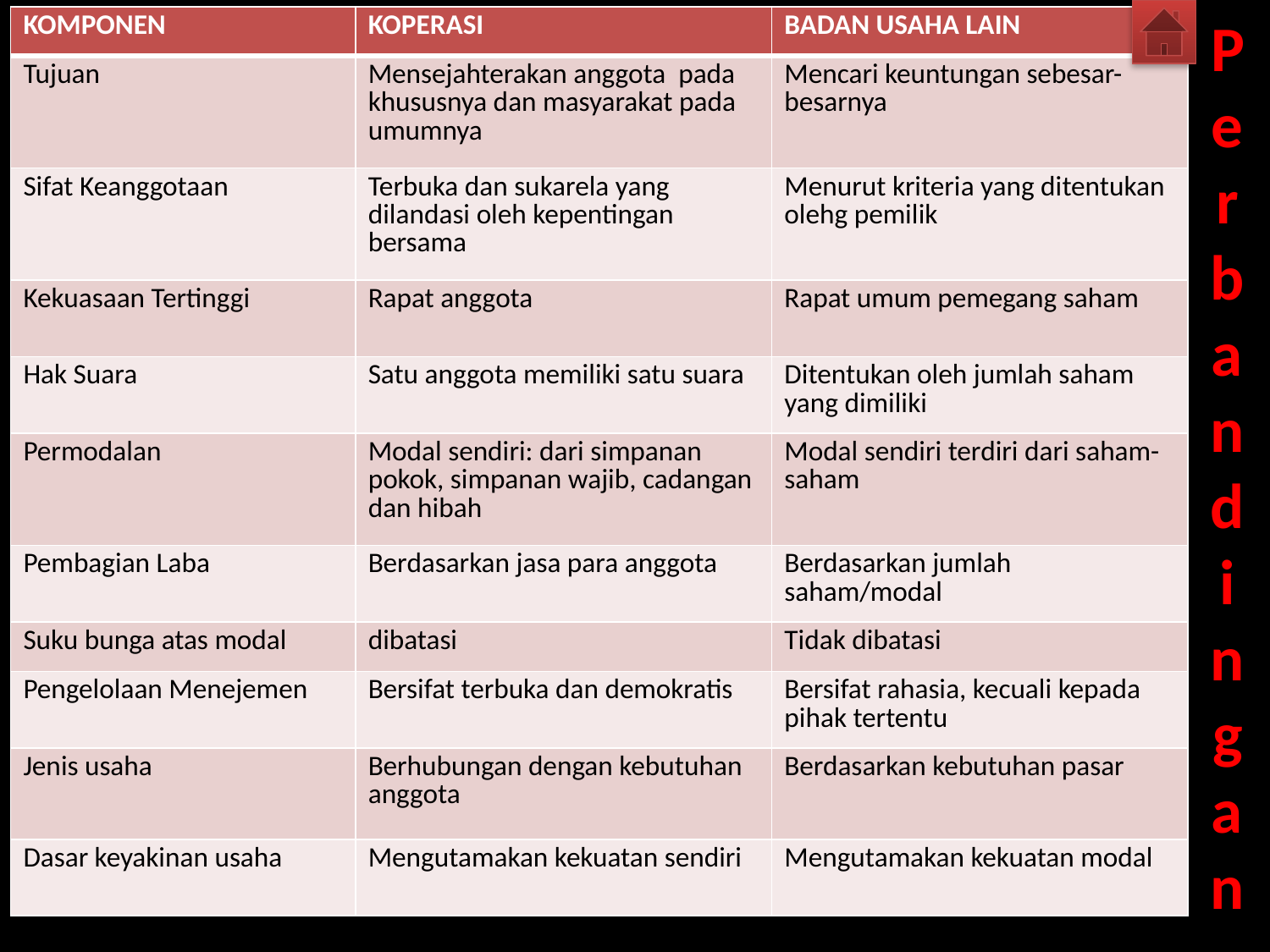

| KOMPONEN | KOPERASI | BADAN USAHA LAIN |
| --- | --- | --- |
| Tujuan | Mensejahterakan anggota pada khususnya dan masyarakat pada umumnya | Mencari keuntungan sebesar-besarnya |
| Sifat Keanggotaan | Terbuka dan sukarela yang dilandasi oleh kepentingan bersama | Menurut kriteria yang ditentukan olehg pemilik |
| Kekuasaan Tertinggi | Rapat anggota | Rapat umum pemegang saham |
| Hak Suara | Satu anggota memiliki satu suara | Ditentukan oleh jumlah saham yang dimiliki |
| Permodalan | Modal sendiri: dari simpanan pokok, simpanan wajib, cadangan dan hibah | Modal sendiri terdiri dari saham-saham |
| Pembagian Laba | Berdasarkan jasa para anggota | Berdasarkan jumlah saham/modal |
| Suku bunga atas modal | dibatasi | Tidak dibatasi |
| Pengelolaan Menejemen | Bersifat terbuka dan demokratis | Bersifat rahasia, kecuali kepada pihak tertentu |
| Jenis usaha | Berhubungan dengan kebutuhan anggota | Berdasarkan kebutuhan pasar |
| Dasar keyakinan usaha | Mengutamakan kekuatan sendiri | Mengutamakan kekuatan modal |
Perbandingan